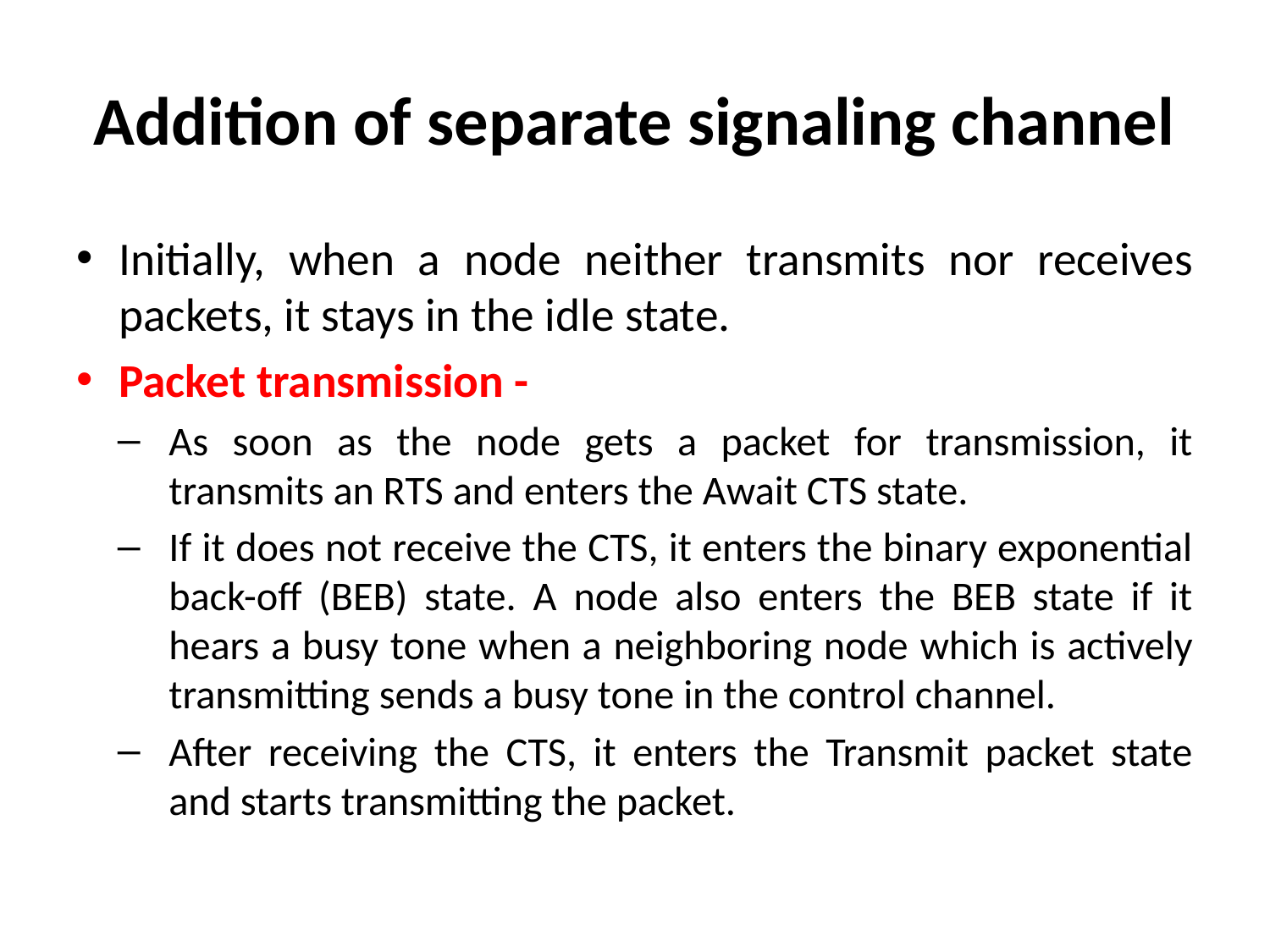

# Addition of separate signaling channel
Initially, when a node neither transmits nor receives packets, it stays in the idle state.
Packet transmission -
As soon as the node gets a packet for transmission, it transmits an RTS and enters the Await CTS state.
If it does not receive the CTS, it enters the binary exponential back-off (BEB) state. A node also enters the BEB state if it hears a busy tone when a neighboring node which is actively transmitting sends a busy tone in the control channel.
After receiving the CTS, it enters the Transmit packet state and starts transmitting the packet.